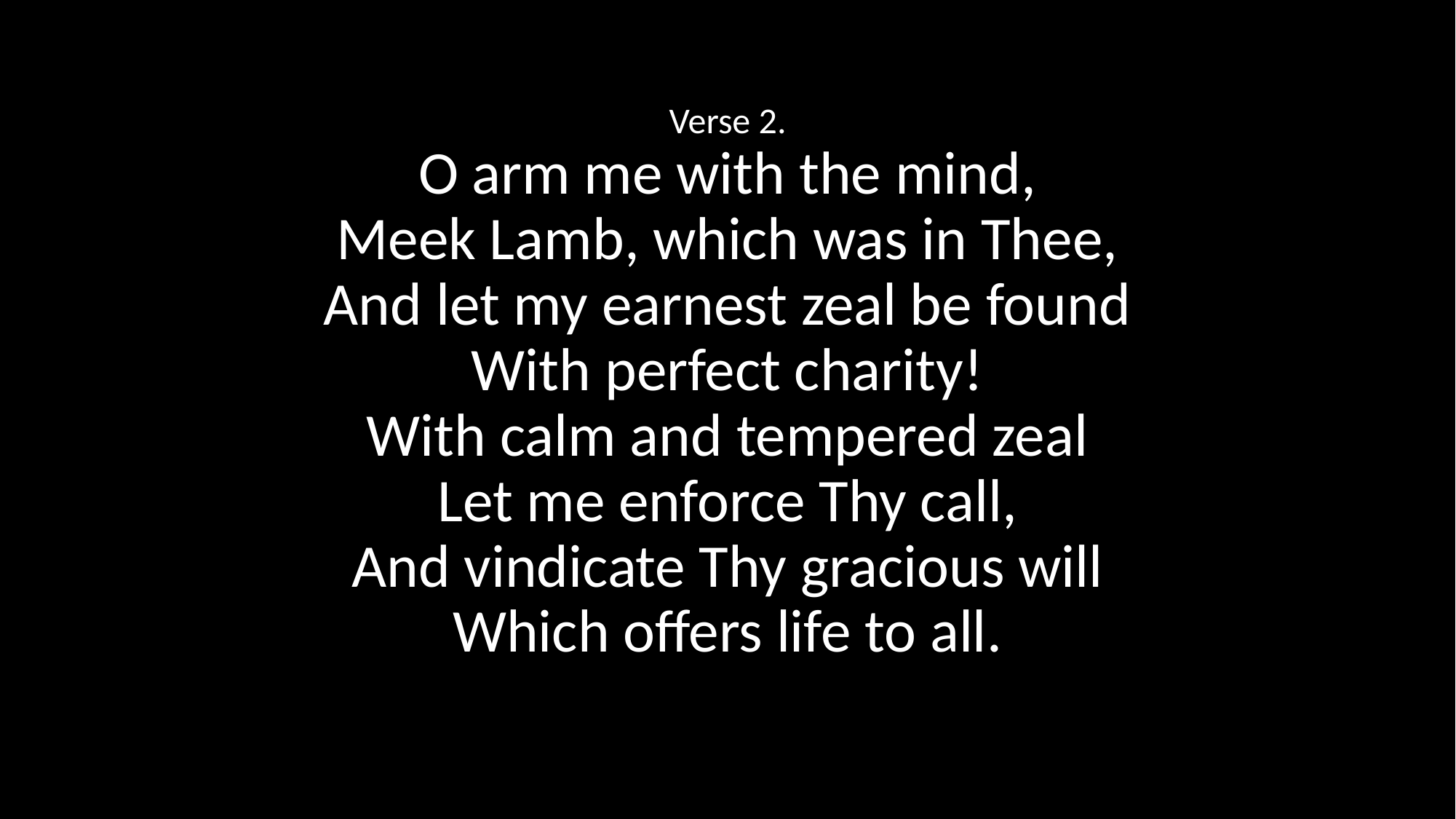

Verse 2.
O arm me with the mind,
Meek Lamb, which was in Thee,
And let my earnest zeal be found
With perfect charity!
With calm and tempered zeal
Let me enforce Thy call,
And vindicate Thy gracious will
Which offers life to all.